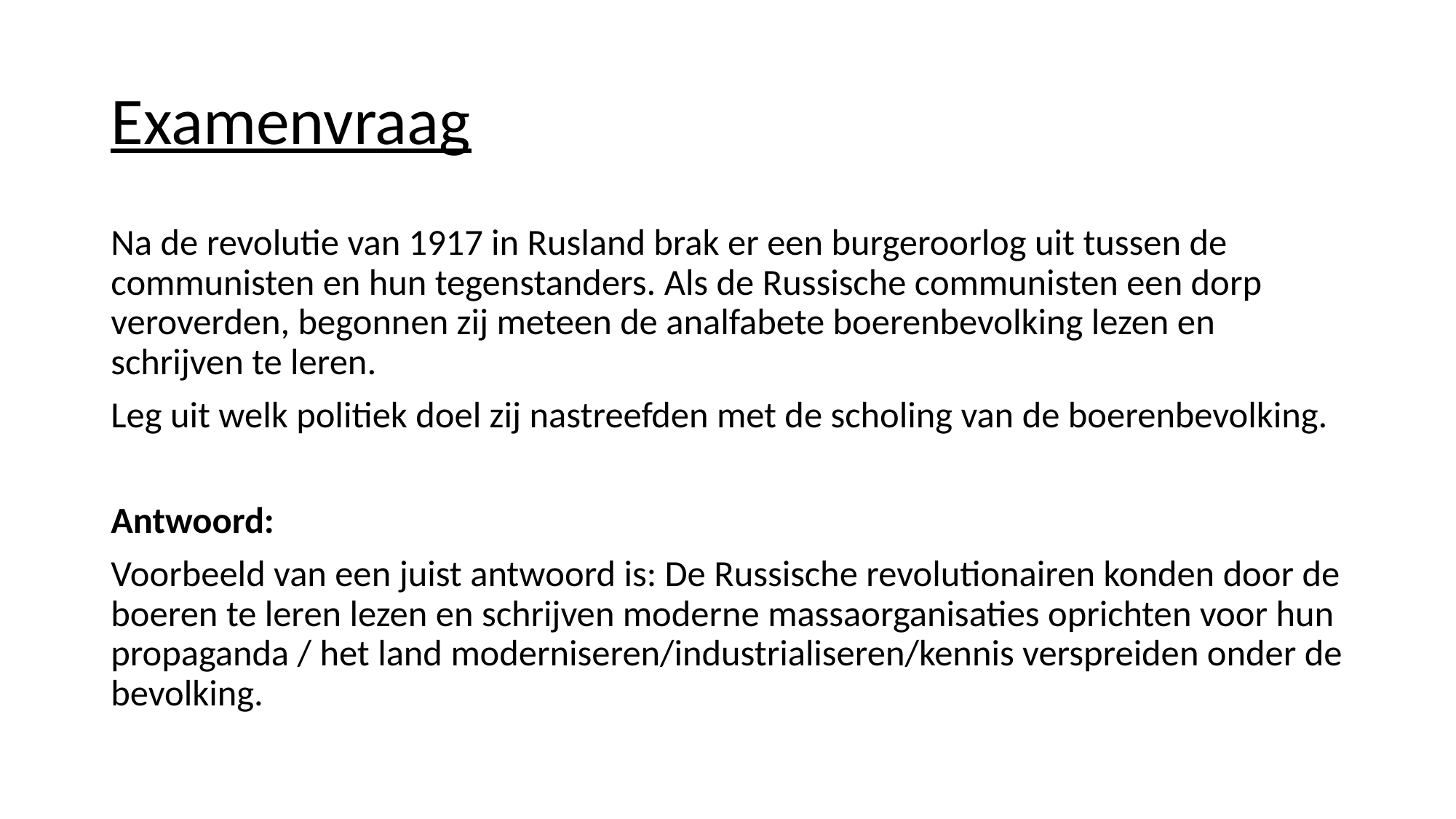

# Examenvraag
Na de revolutie van 1917 in Rusland brak er een burgeroorlog uit tussen de communisten en hun tegenstanders. Als de Russische communisten een dorp veroverden, begonnen zij meteen de analfabete boerenbevolking lezen en schrijven te leren.
Leg uit welk politiek doel zij nastreefden met de scholing van de boerenbevolking.

Antwoord:
Voorbeeld van een juist antwoord is: De Russische revolutionairen konden door de boeren te leren lezen en schrijven moderne massaorganisaties oprichten voor hun propaganda / het land moderniseren/industrialiseren/kennis verspreiden onder de bevolking.